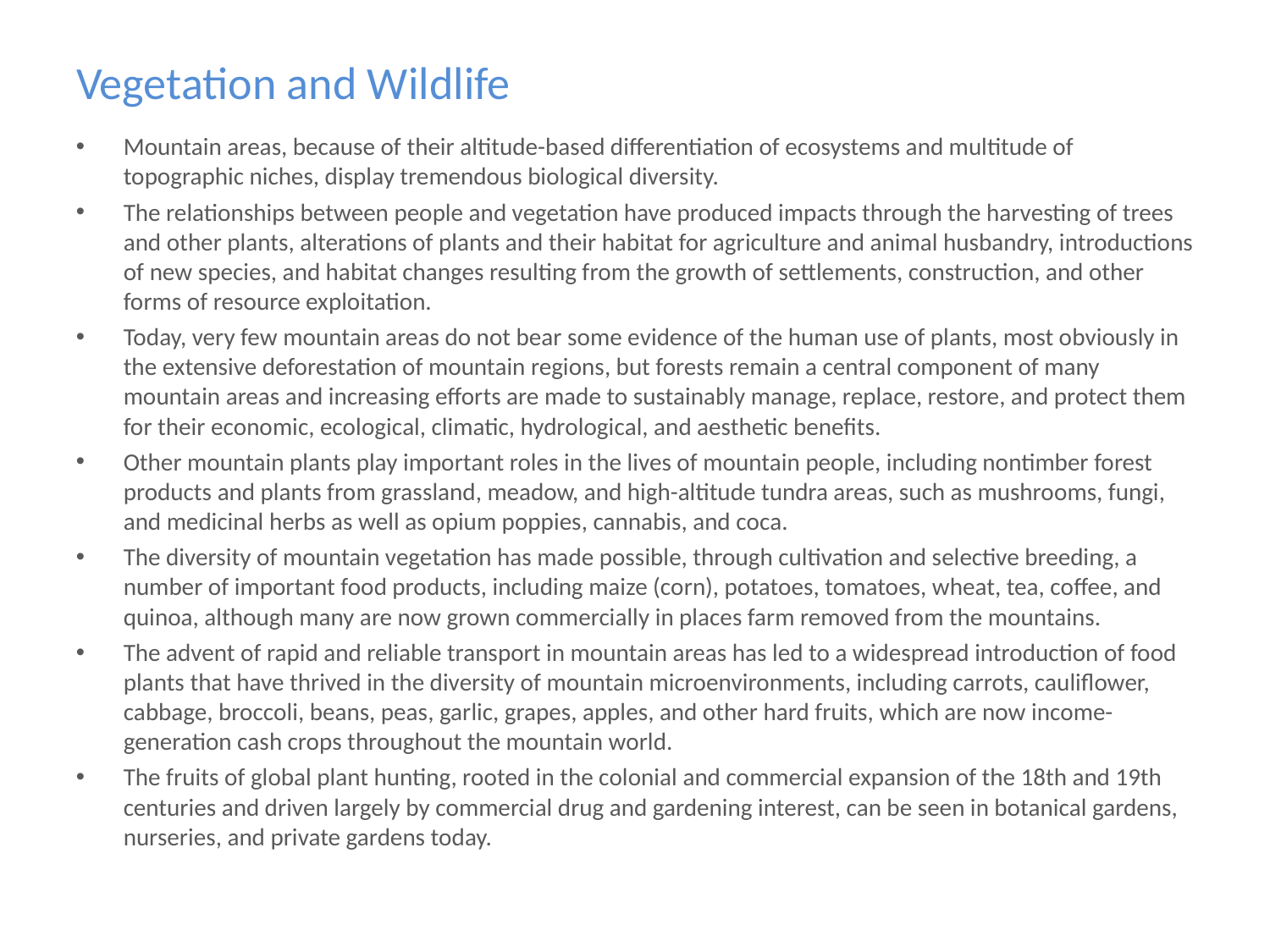

# Vegetation and Wildlife
Mountain areas, because of their altitude-based differentiation of ecosystems and multitude of topographic niches, display tremendous biological diversity.
The relationships between people and vegetation have produced impacts through the harvesting of trees and other plants, alterations of plants and their habitat for agriculture and animal husbandry, introductions of new species, and habitat changes resulting from the growth of settlements, construction, and other forms of resource exploitation.
Today, very few mountain areas do not bear some evidence of the human use of plants, most obviously in the extensive deforestation of mountain regions, but forests remain a central component of many mountain areas and increasing efforts are made to sustainably manage, replace, restore, and protect them for their economic, ecological, climatic, hydrological, and aesthetic benefits.
Other mountain plants play important roles in the lives of mountain people, including nontimber forest products and plants from grassland, meadow, and high-altitude tundra areas, such as mushrooms, fungi, and medicinal herbs as well as opium poppies, cannabis, and coca.
The diversity of mountain vegetation has made possible, through cultivation and selective breeding, a number of important food products, including maize (corn), potatoes, tomatoes, wheat, tea, coffee, and quinoa, although many are now grown commercially in places farm removed from the mountains.
The advent of rapid and reliable transport in mountain areas has led to a widespread introduction of food plants that have thrived in the diversity of mountain microenvironments, including carrots, cauliflower, cabbage, broccoli, beans, peas, garlic, grapes, apples, and other hard fruits, which are now income-generation cash crops throughout the mountain world.
The fruits of global plant hunting, rooted in the colonial and commercial expansion of the 18th and 19th centuries and driven largely by commercial drug and gardening interest, can be seen in botanical gardens, nurseries, and private gardens today.